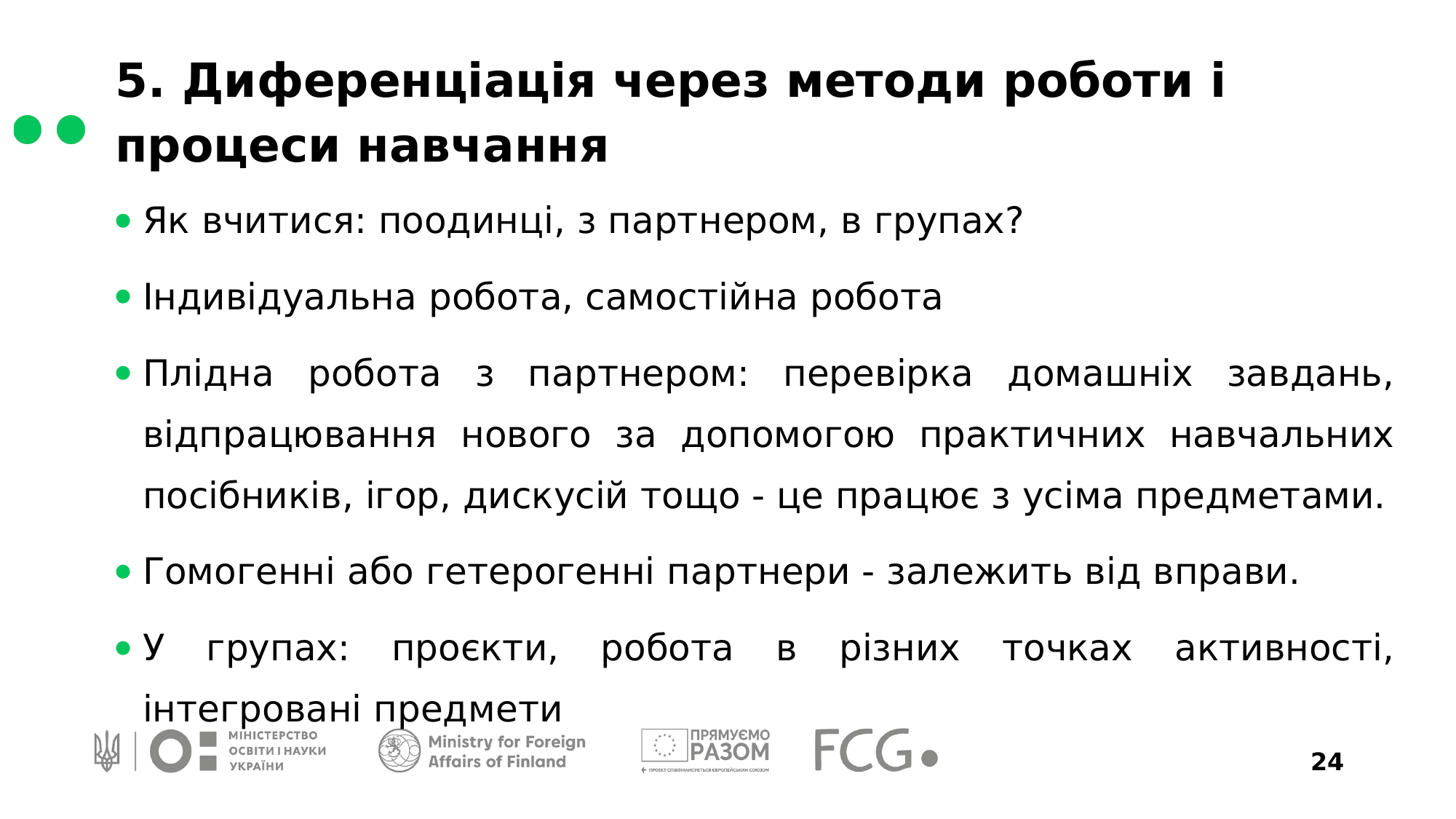

5. Диференціація через методи роботи і процеси навчання
Як вчитися: поодинці, з партнером, в групах?
Індивідуальна робота, самостійна робота
Плідна робота з партнером: перевірка домашніх завдань, відпрацювання нового за допомогою практичних навчальних посібників, ігор, дискусій тощо - це працює з усіма предметами.
Гомогенні або гетерогенні партнери - залежить від вправи.
У групах: проєкти, робота в різних точках активності, інтегровані предмети

24